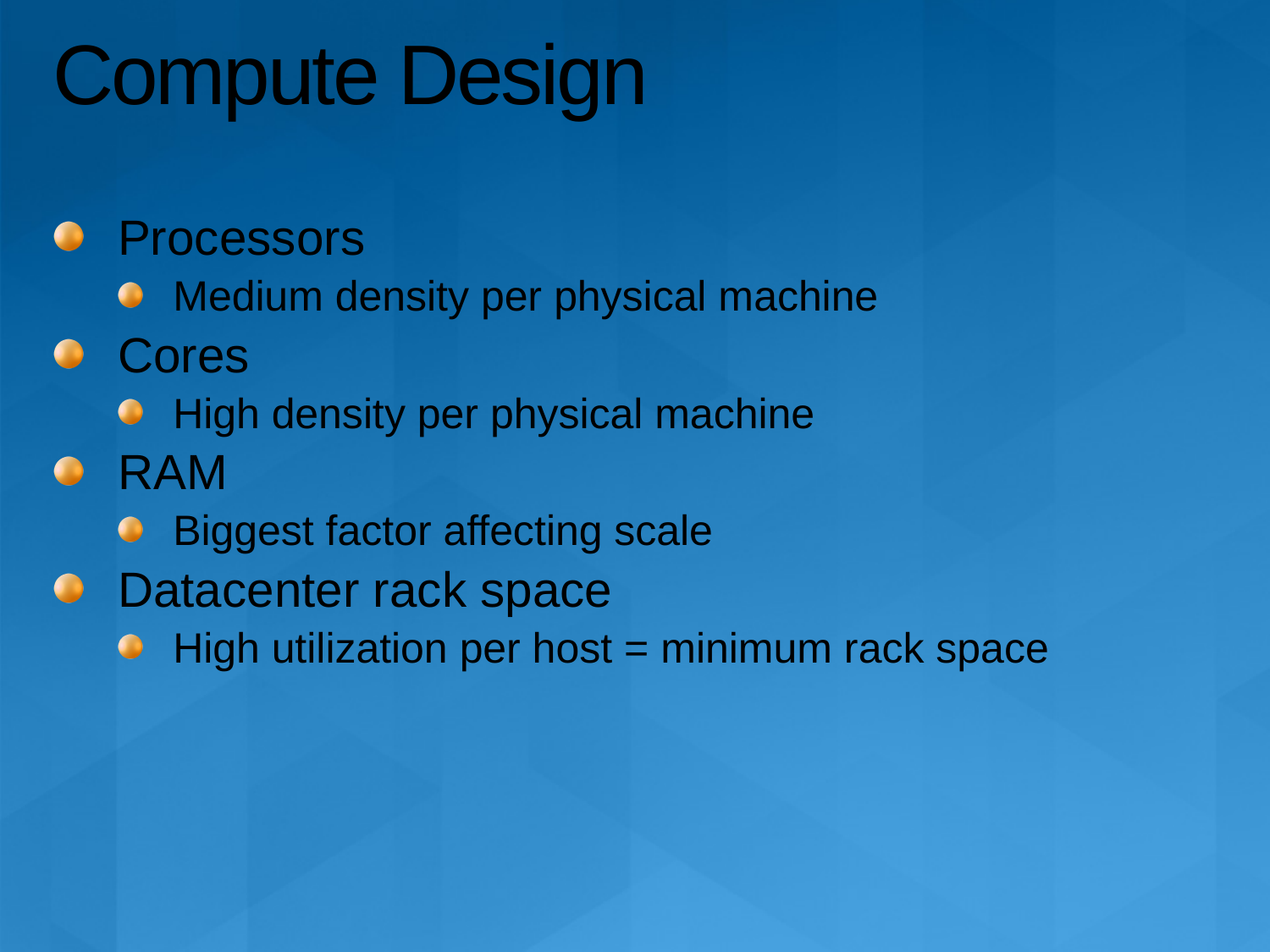

# Compute Design
Processors
Medium density per physical machine
Cores
High density per physical machine
RAM
Biggest factor affecting scale
Datacenter rack space
High utilization per host = minimum rack space